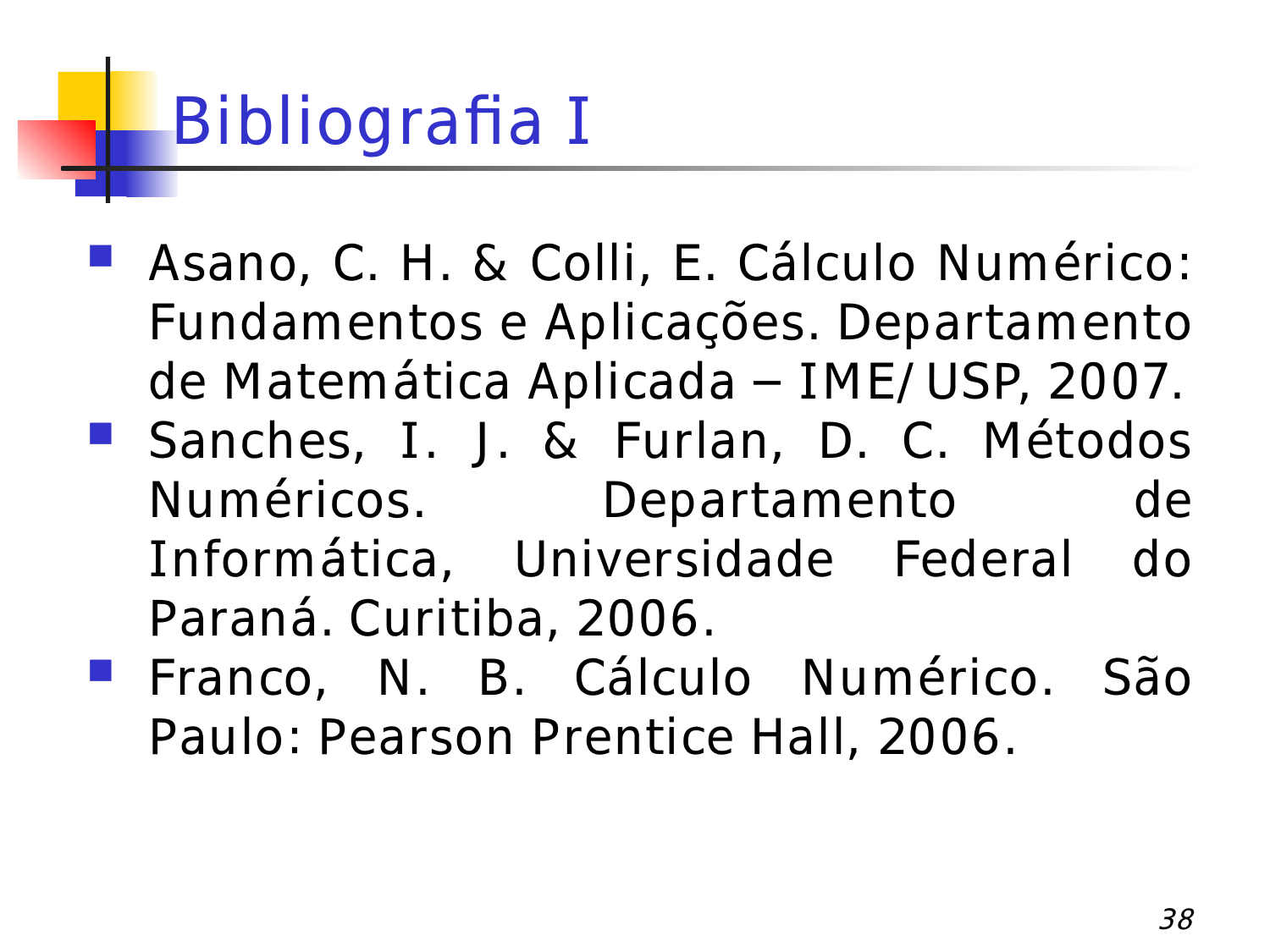

# Bibliografia I
Asano, C. H. & Colli, E. Cálculo Numérico: Fundamentos e Aplicações. Departamento de Matemática Aplicada – IME/USP, 2007.
Sanches, I. J. & Furlan, D. C. Métodos Numéricos. Departamento de Informática, Universidade Federal do Paraná. Curitiba, 2006.
Franco, N. B. Cálculo Numérico. São Paulo: Pearson Prentice Hall, 2006.
38